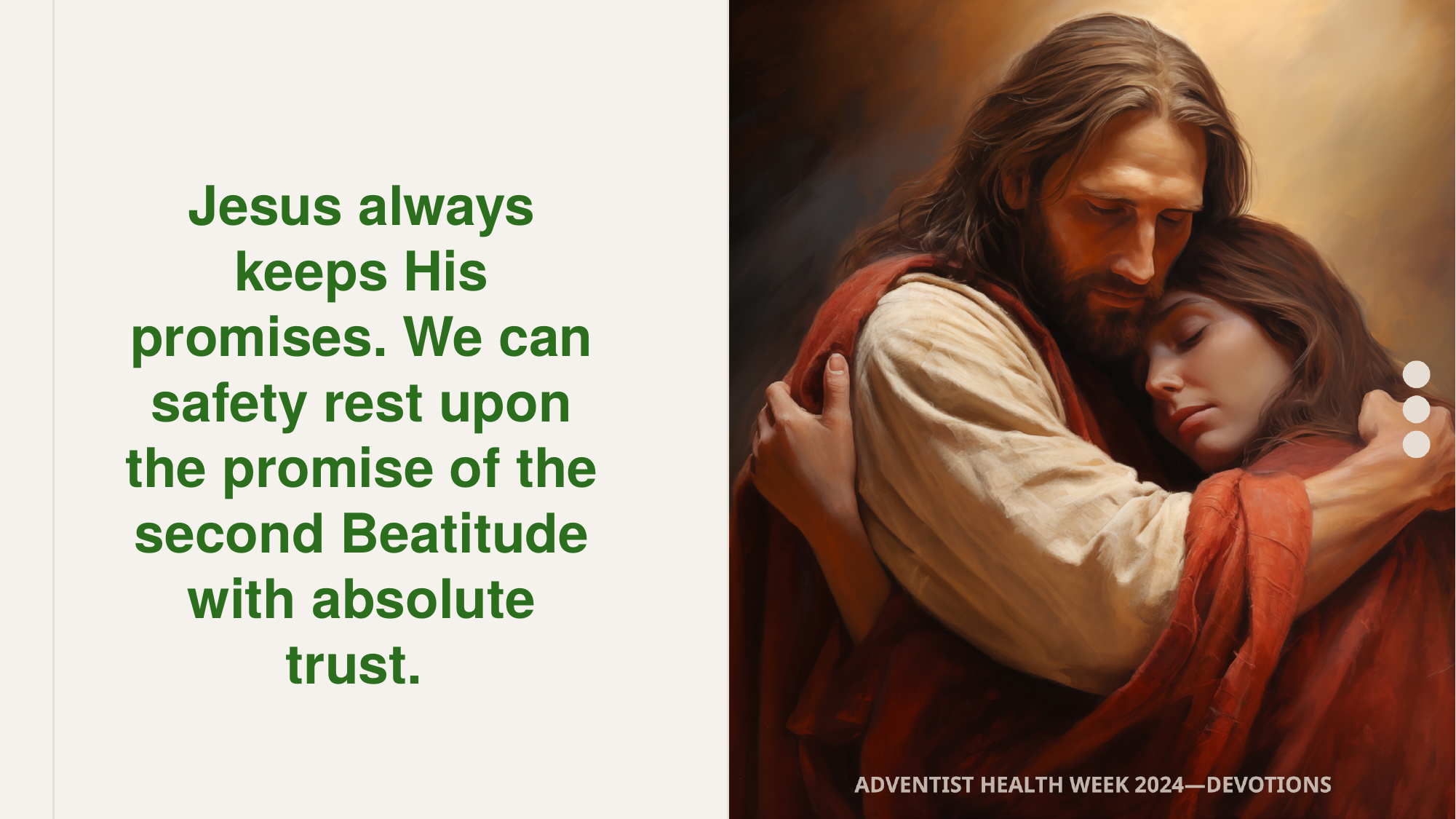

Jesus always keeps His promises. We can safety rest upon the promise of the second Beatitude with absolute trust.